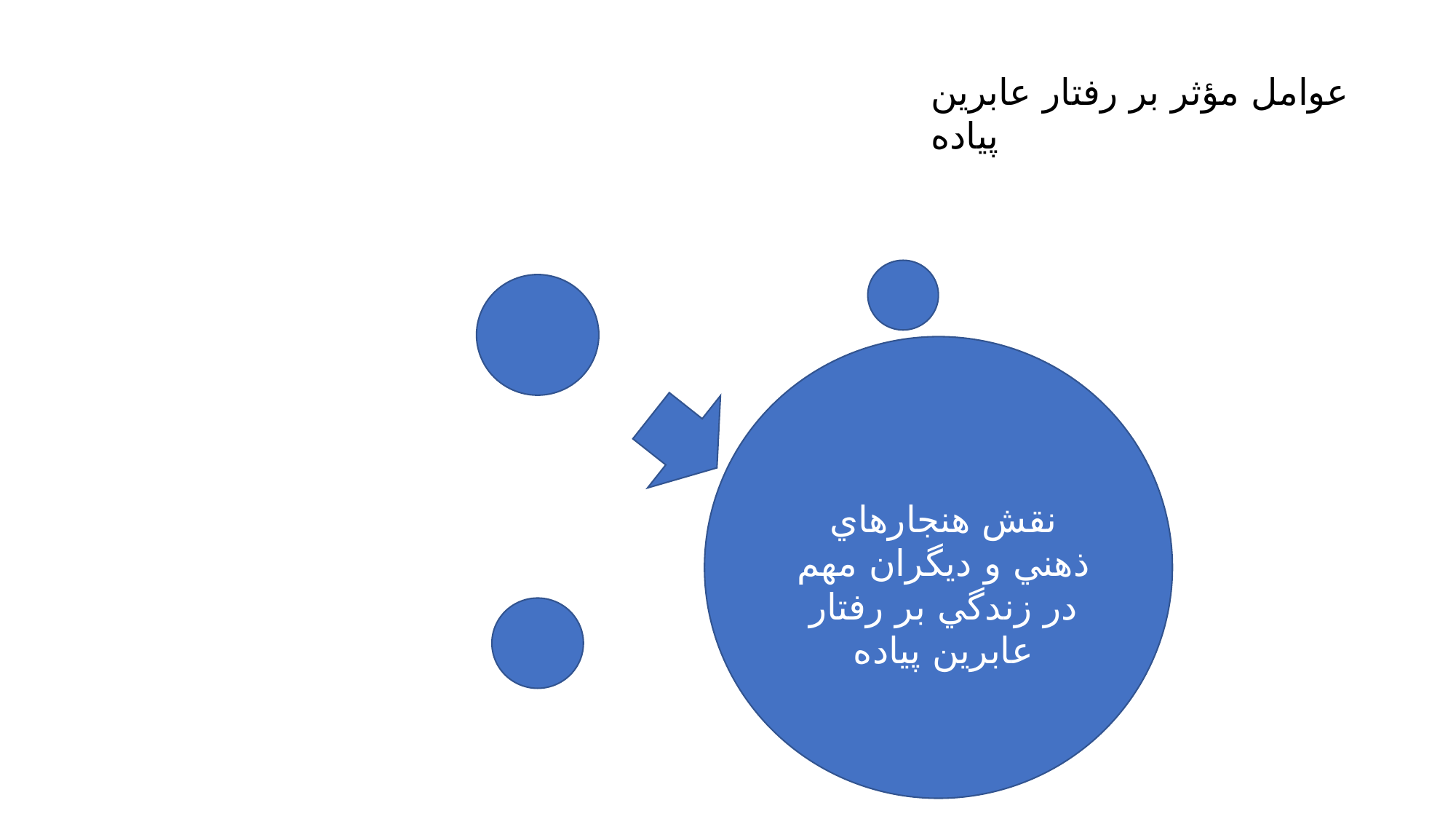

عوامل مؤثر بر رفتار عابرين پياده

نقش هنجارهاي ذهني و ديگران مهم در زندگي بر رفتار عابرين پياده